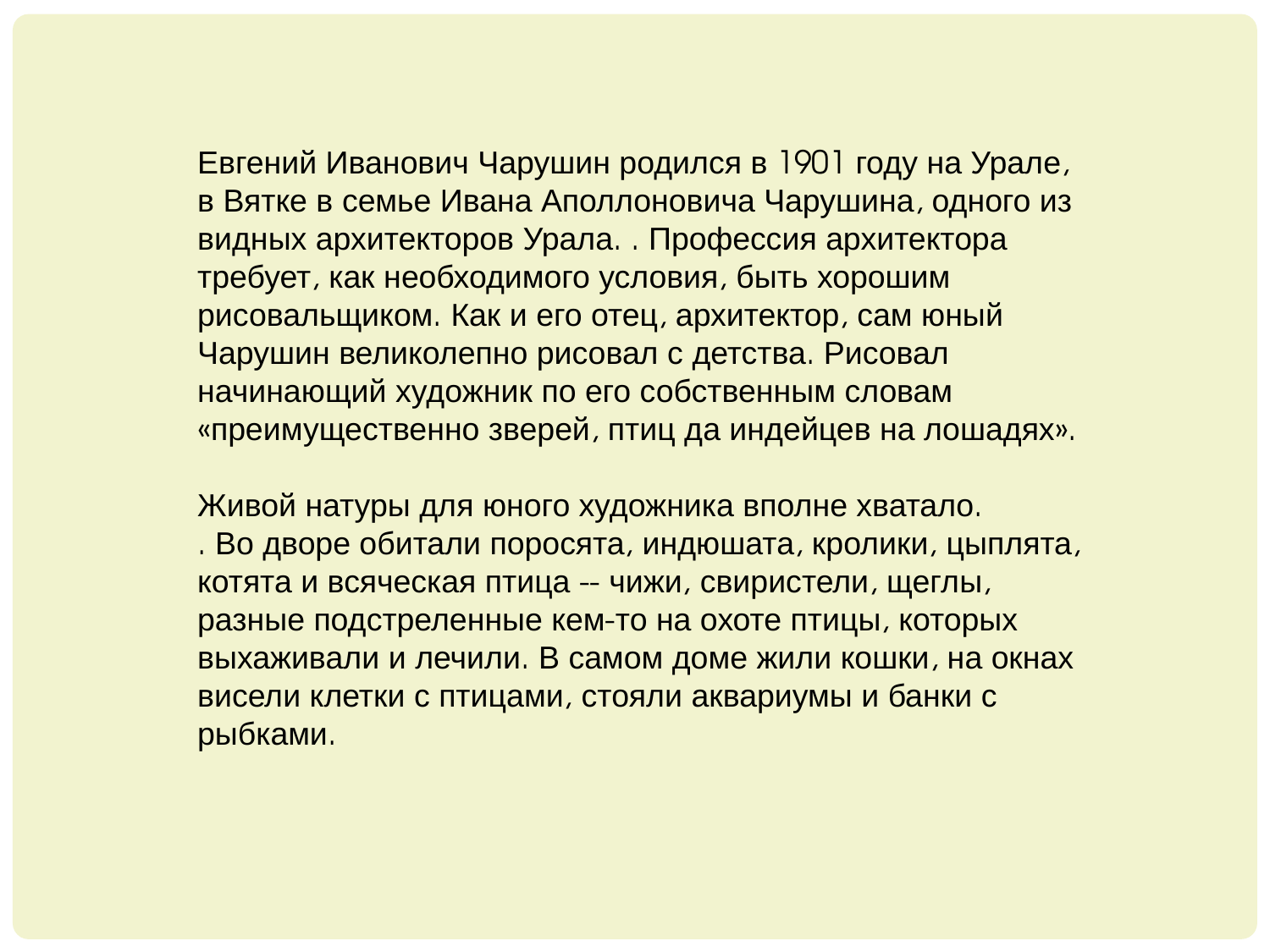

Евгений Иванович Чарушин родился в 1901 году на Урале, в Вятке в семье Ивана Аполлоновича Чарушина, одного из видных архитекторов Урала. . Профессия архитектора требует, как необходимого условия, быть хорошим рисовальщиком. Как и его отец, архитектор, сам юный Чарушин великолепно рисовал с детства. Рисовал начинающий художник по его собственным словам «преимущественно зверей, птиц да индейцев на лошадях».

Живой натуры для юного художника вполне хватало.
. Во дворе обитали поросята, индюшата, кролики, цыплята, котята и всяческая птица -- чижи, свиристели, щеглы, разные подстреленные кем-то на охоте птицы, которых выхаживали и лечили. В самом доме жили кошки, на окнах висели клетки с птицами, стояли аквариумы и банки с рыбками.